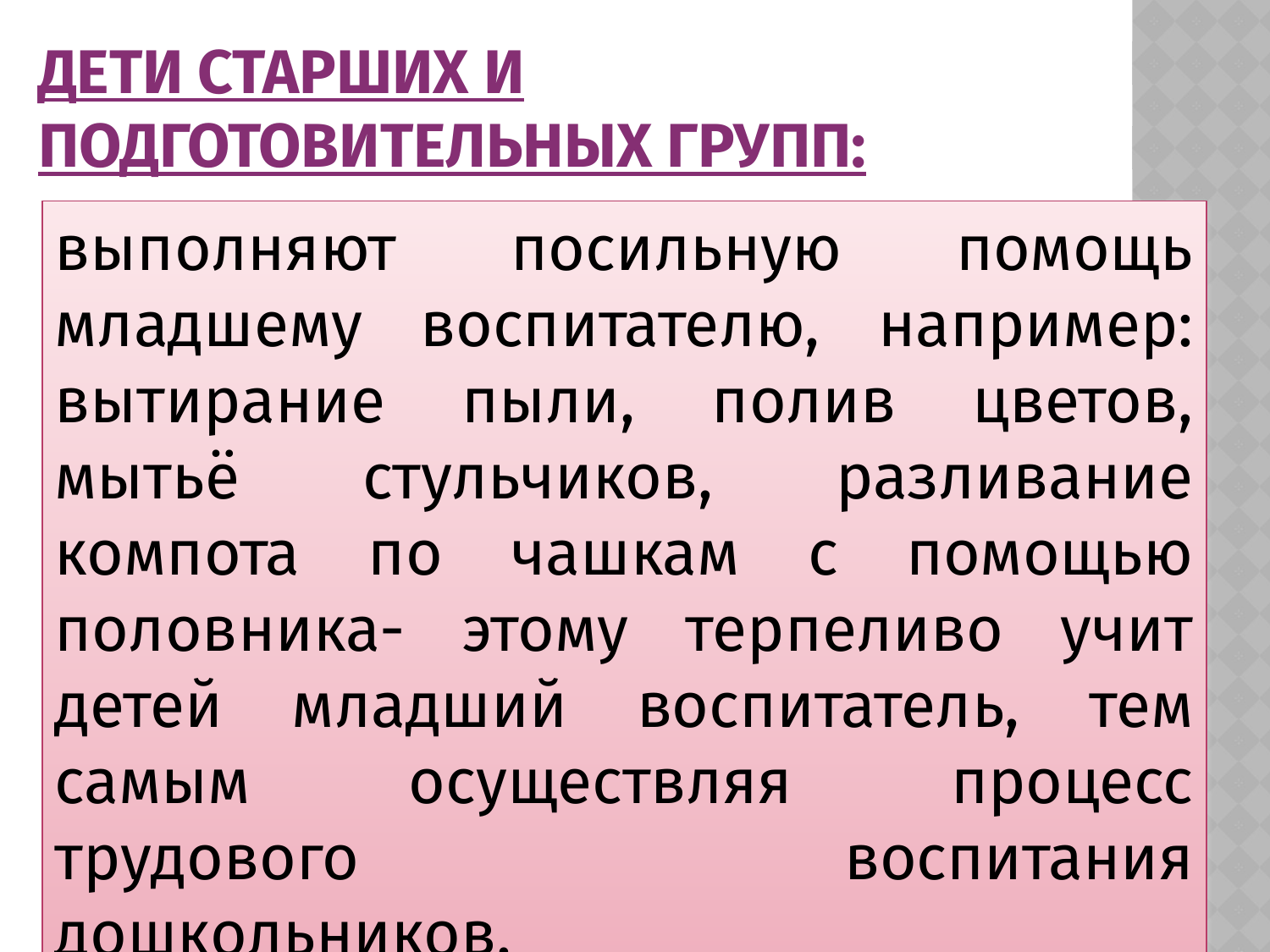

# Дети старших и подготовительных групп:
выполняют посильную помощь младшему воспитателю, например: вытирание пыли, полив цветов, мытьё стульчиков, разливание компота по чашкам с помощью половника- этому терпеливо учит детей младший воспитатель, тем самым осуществляя процесс трудового воспитания дошкольников.